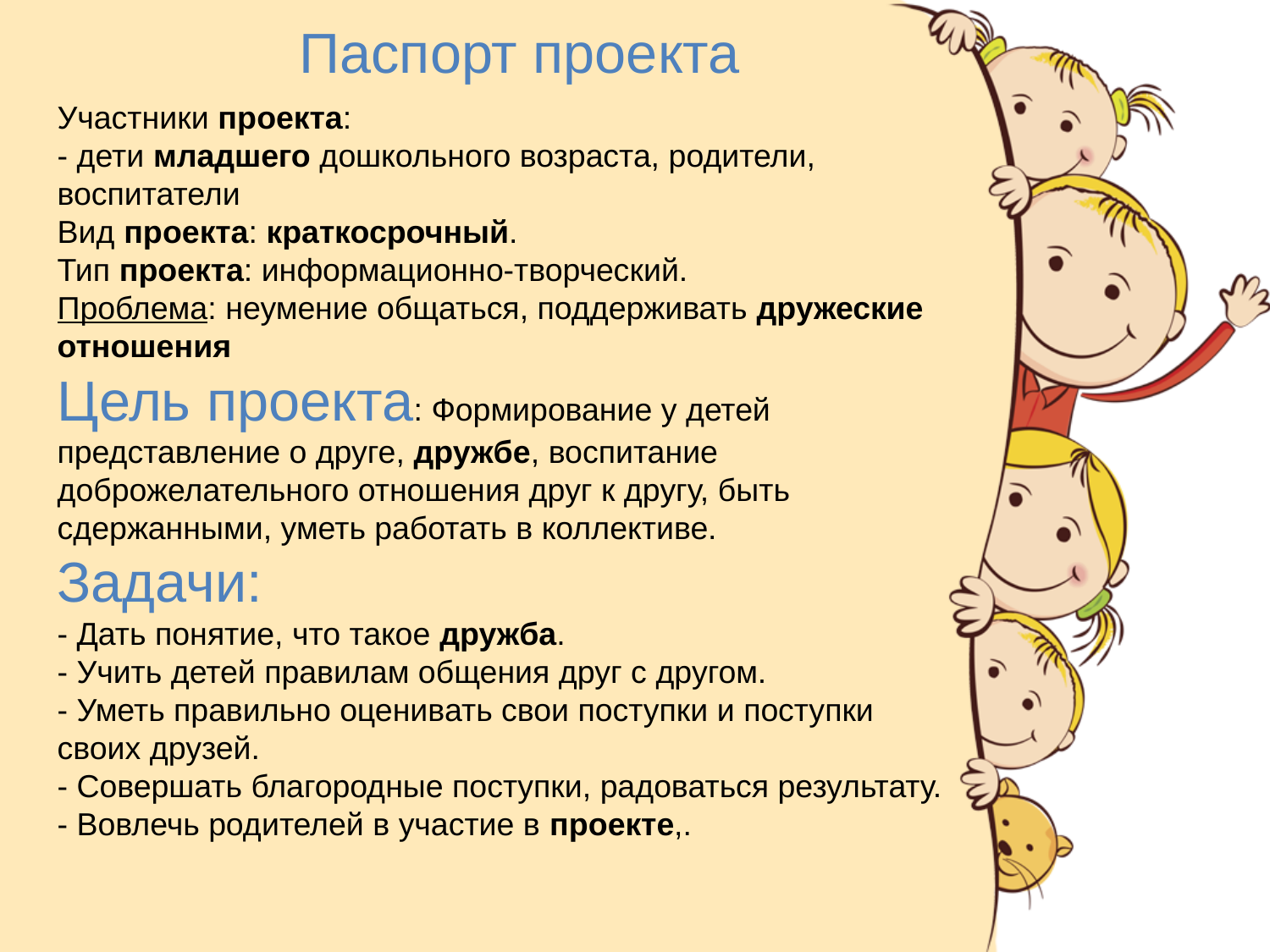

Паспорт проекта
Участники проекта:
- дети младшего дошкольного возраста, родители, воспитатели
Вид проекта: краткосрочный.
Тип проекта: информационно-творческий.
Проблема: неумение общаться, поддерживать дружеские отношения
Цель проекта: Формирование у детей представление о друге, дружбе, воспитание доброжелательного отношения друг к другу, быть сдержанными, уметь работать в коллективе.
Задачи:
- Дать понятие, что такое дружба.
- Учить детей правилам общения друг с другом.
- Уметь правильно оценивать свои поступки и поступки своих друзей.
- Совершать благородные поступки, радоваться результату.
- Вовлечь родителей в участие в проекте,.